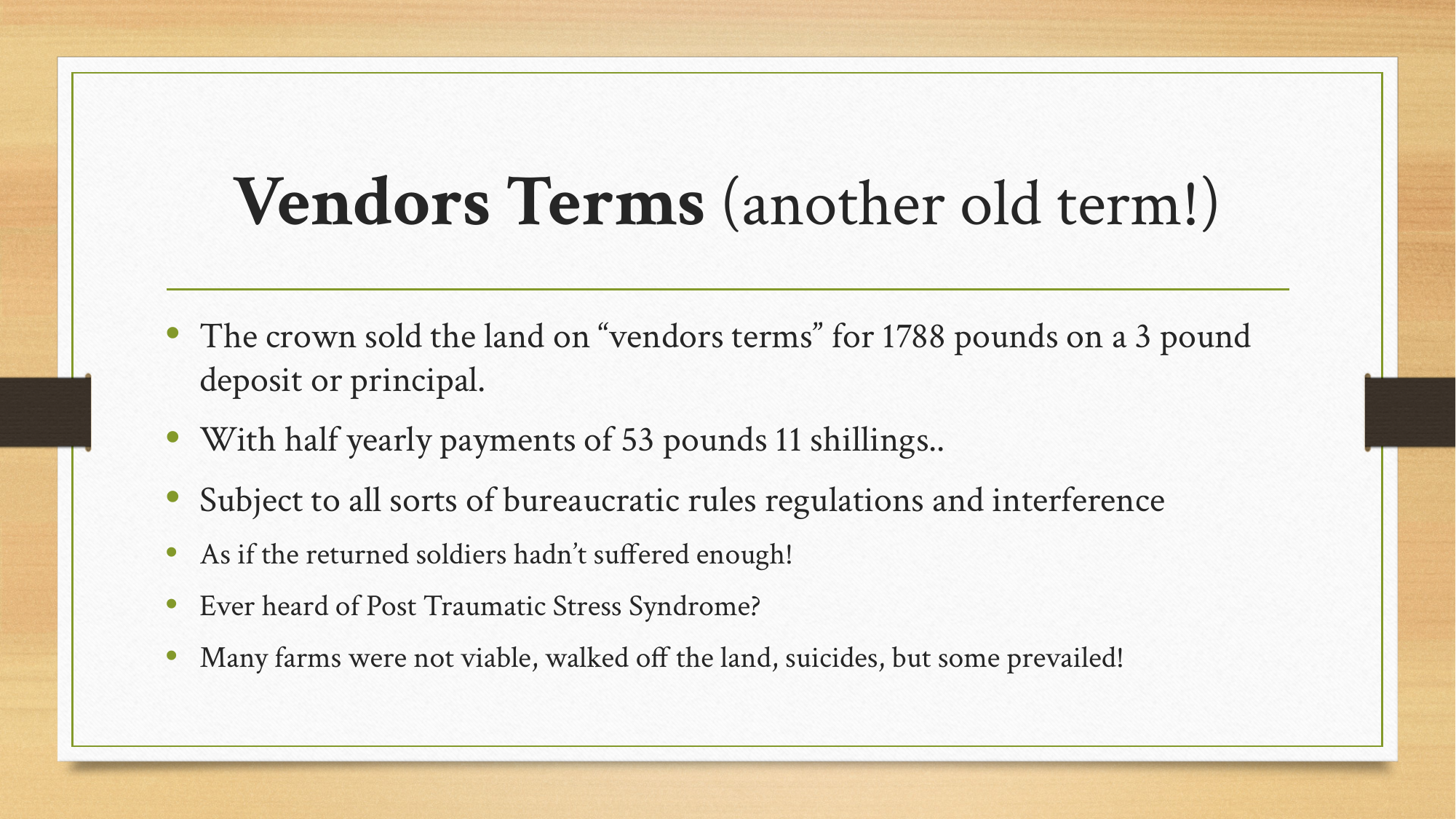

# Vendors Terms (another old term!)
The crown sold the land on “vendors terms” for 1788 pounds on a 3 pound deposit or principal.
With half yearly payments of 53 pounds 11 shillings..
Subject to all sorts of bureaucratic rules regulations and interference
As if the returned soldiers hadn’t suffered enough!
Ever heard of Post Traumatic Stress Syndrome?
Many farms were not viable, walked off the land, suicides, but some prevailed!